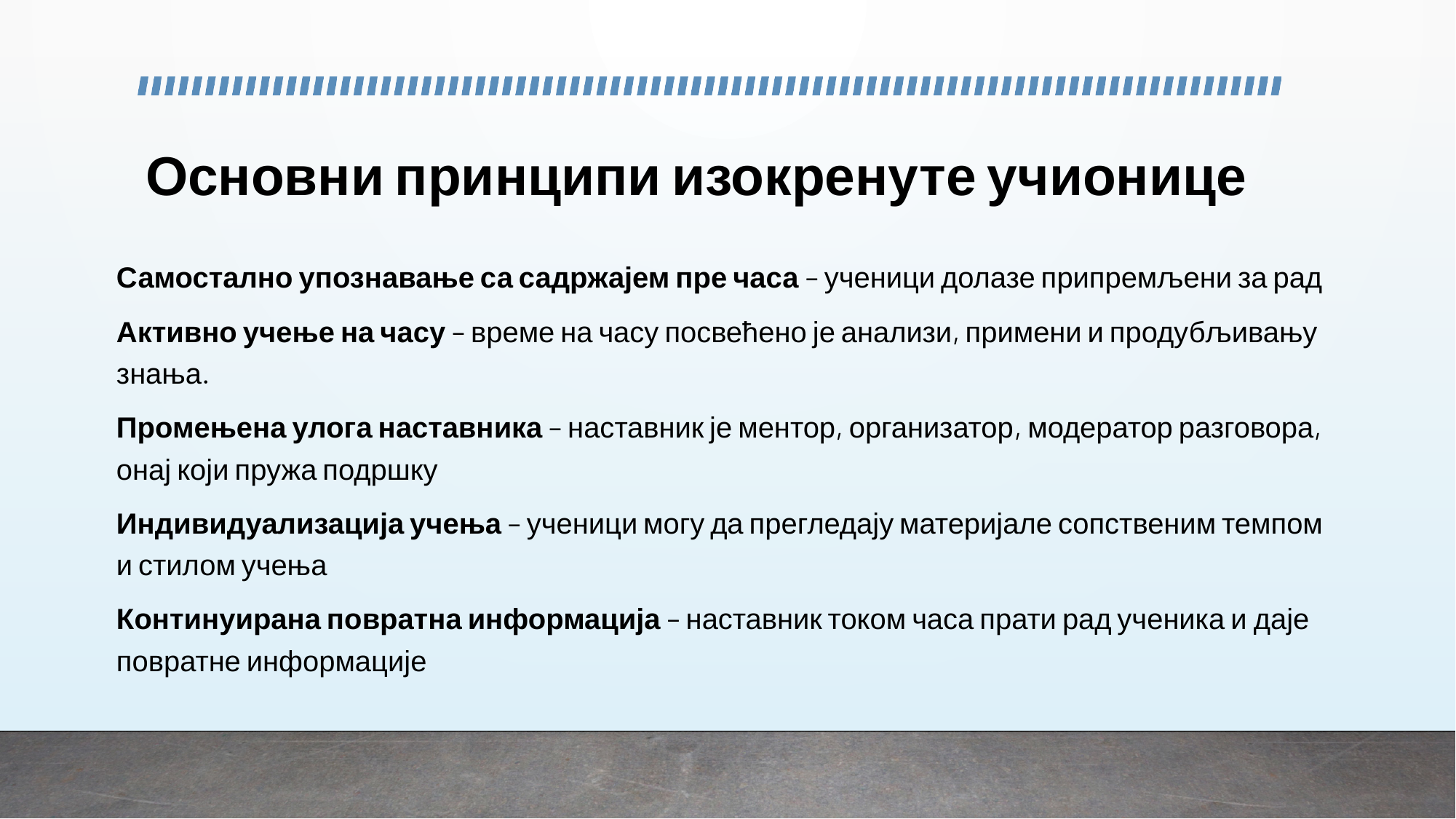

# Основни принципи изокренуте учионице
Самостално упознавање са садржајем пре часа – ученици долазе припремљени за рад
Активно учење на часу – време на часу посвећено је анализи, примени и продубљивању знања.
Промењена улога наставника – наставник је ментор, организатор, модератор разговора, онај који пружа подршку
Индивидуализација учења – ученици могу да прегледају материјале сопственим темпом и стилом учења
Континуирана повратна информација – наставник током часа прати рад ученика и даје повратне информације